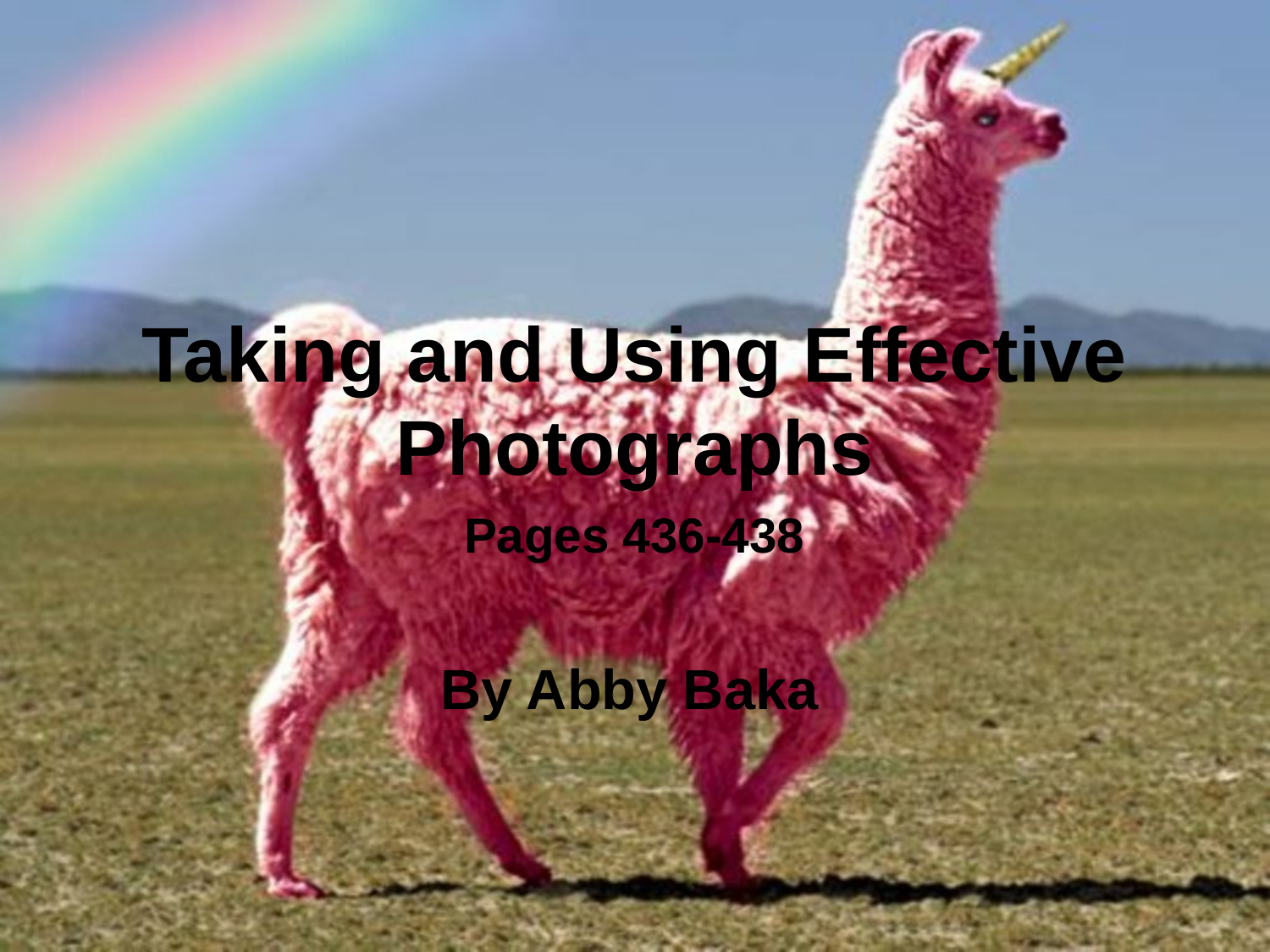

# Taking and Using Effective Photographs
   Pages 436-438

  By Abby Baka